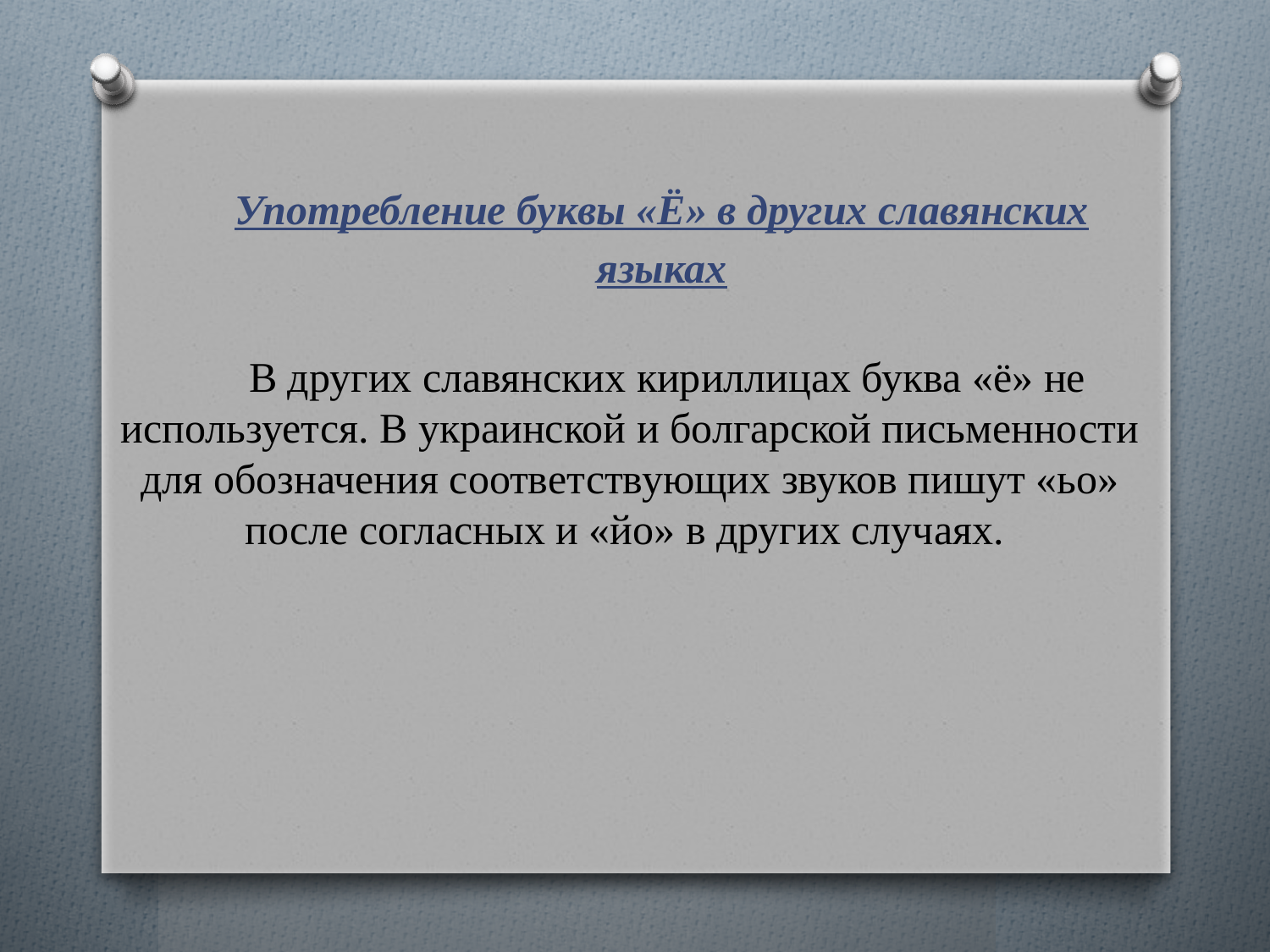

Употребление буквы «Ё» в других славянских языках

В других славянских кириллицах буква «ё» не используется. В украинской и болгарской письменности для обозначения соответствующих звуков пишут «ьо» после согласных и «йо» в других случаях.